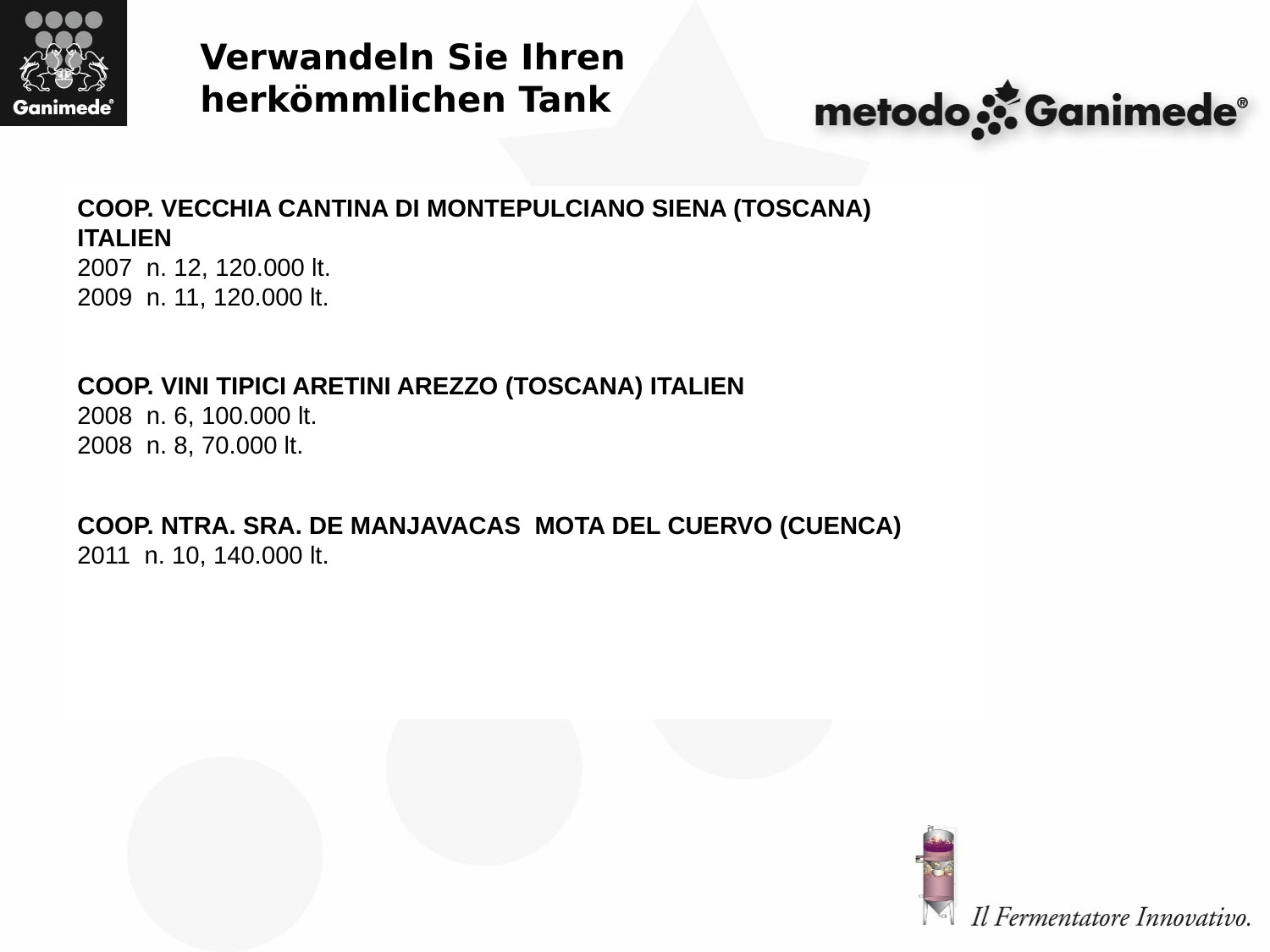

Verwandeln Sie Ihren herkömmlichen Tank
COOP. VECCHIA CANTINA DI MONTEPULCIANO SIENA (TOSCANA) ITALIEN
2007  n. 12, 120.000 lt.
2009  n. 11, 120.000 lt.

COOP. VINI TIPICI ARETINI AREZZO (TOSCANA) ITALIEN
2008  n. 6, 100.000 lt.
2008  n. 8, 70.000 lt.

COOP. NTRA. SRA. DE MANJAVACAS  MOTA DEL CUERVO (CUENCA)
2011  n. 10, 140.000 lt.